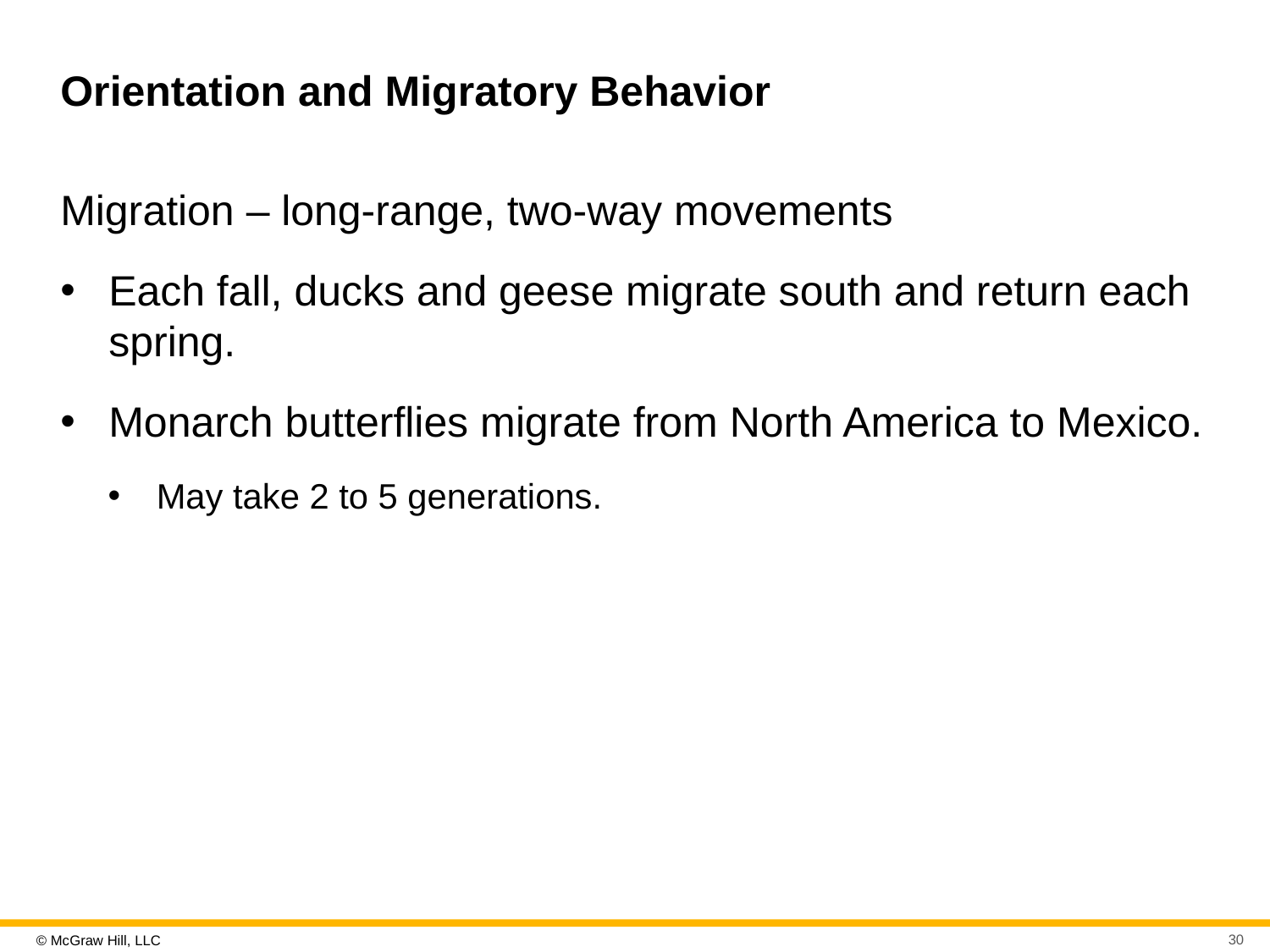

# Orientation and Migratory Behavior
Migration – long-range, two-way movements
Each fall, ducks and geese migrate south and return each spring.
Monarch butterflies migrate from North America to Mexico.
May take 2 to 5 generations.
30